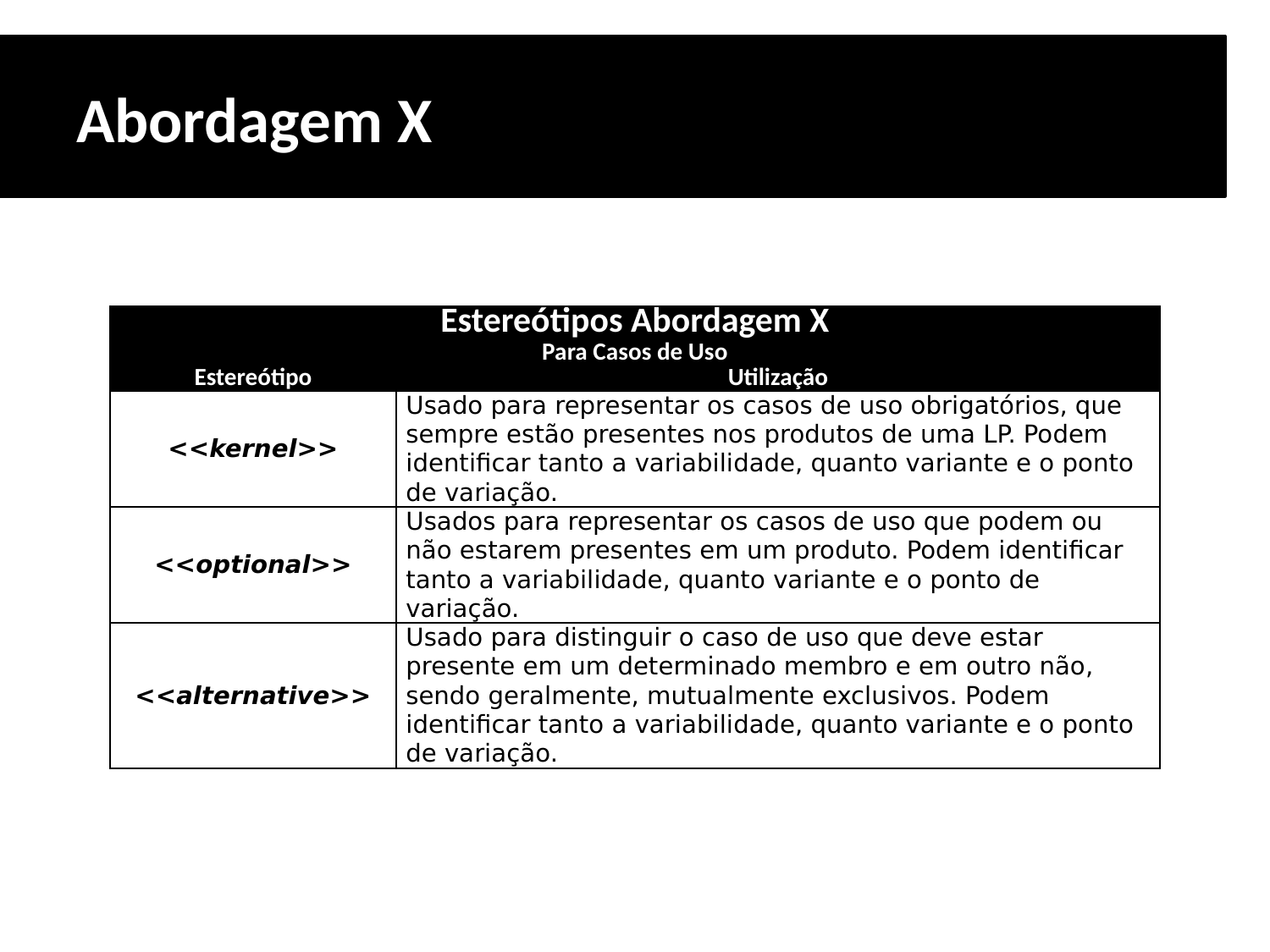

# Abordagem X
| Estereótipos Abordagem X |  |
| --- | --- |
| Para Casos de Uso |  |
| Estereótipo | Utilização |
| <<kernel>> | Usado para representar os casos de uso obrigatórios, que sempre estão presentes nos produtos de uma LP. Podem identificar tanto a variabilidade, quanto variante e o ponto de variação. |
| <<optional>> | Usados para representar os casos de uso que podem ou não estarem presentes em um produto. Podem identificar tanto a variabilidade, quanto variante e o ponto de variação. |
| <<alternative>> | Usado para distinguir o caso de uso que deve estar presente em um determinado membro e em outro não, sendo geralmente, mutualmente exclusivos. Podem identificar tanto a variabilidade, quanto variante e o ponto de variação. |